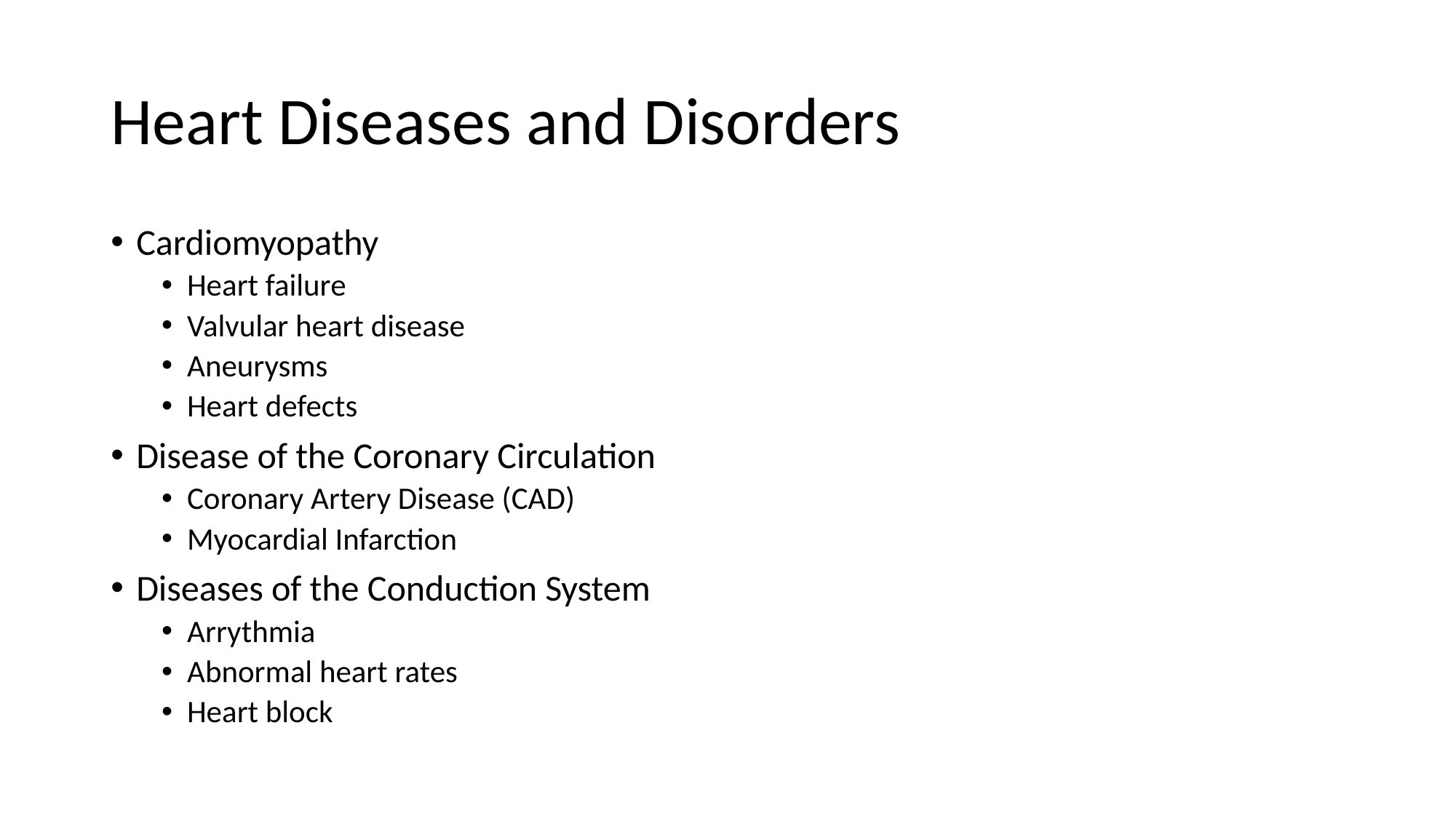

# Heart Diseases and Disorders
Cardiomyopathy
Heart failure
Valvular heart disease
Aneurysms
Heart defects
Disease of the Coronary Circulation
Coronary Artery Disease (CAD)
Myocardial Infarction
Diseases of the Conduction System
Arrythmia
Abnormal heart rates
Heart block